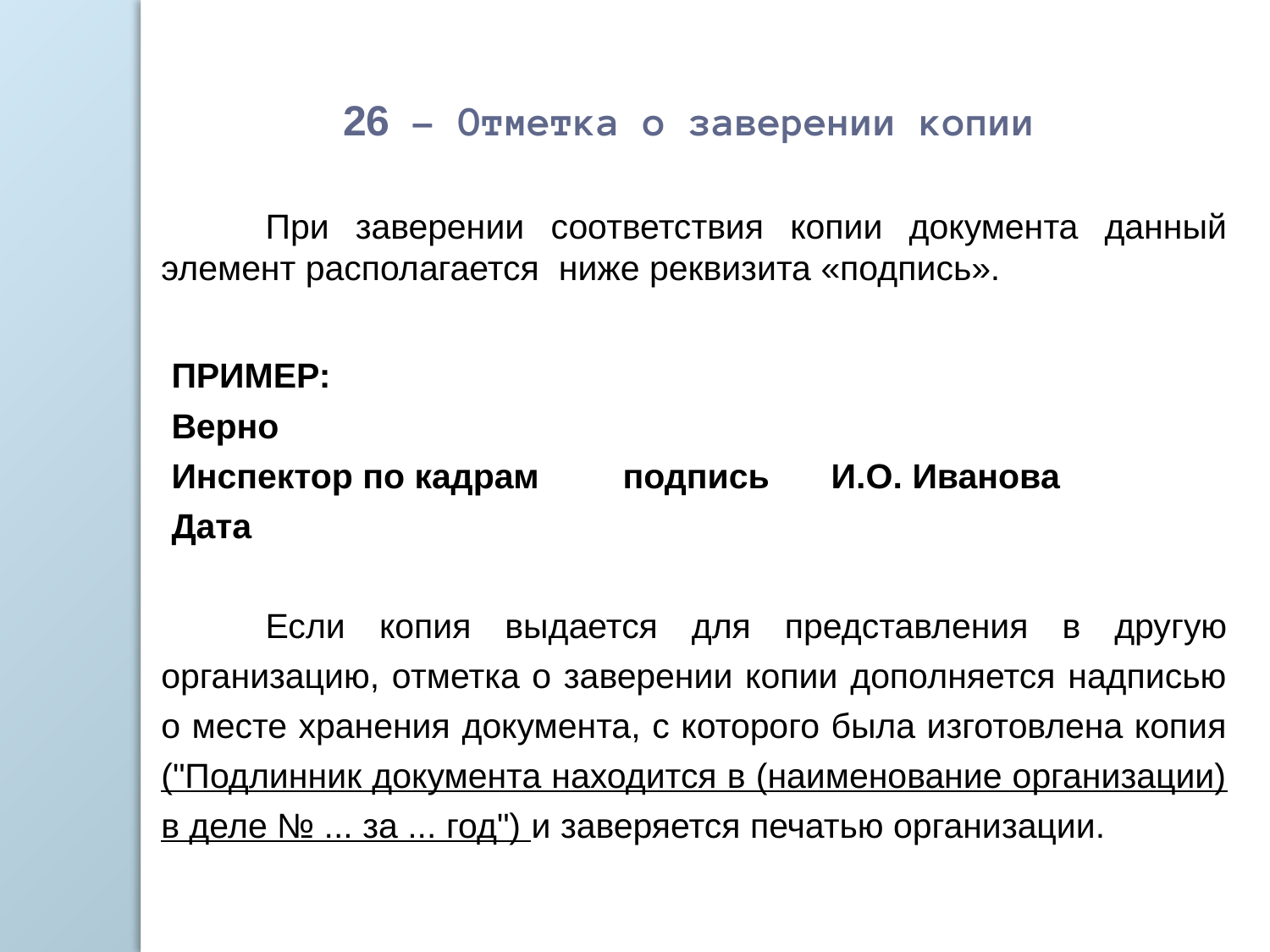

26 – Отметка о заверении копии
	При заверении соответствия копии документа данный элемент располагается  ниже реквизита «подпись».

ПРИМЕР:
Верно
Инспектор по кадрам	подпись	И.О. Иванова
Дата

	Если копия выдается для представления в другую организацию, отметка о заверении копии дополняется надписью о месте хранения документа, с которого была изготовлена копия ("Подлинник документа находится в (наименование организации) в деле № ... за ... год") и заверяется печатью организации.